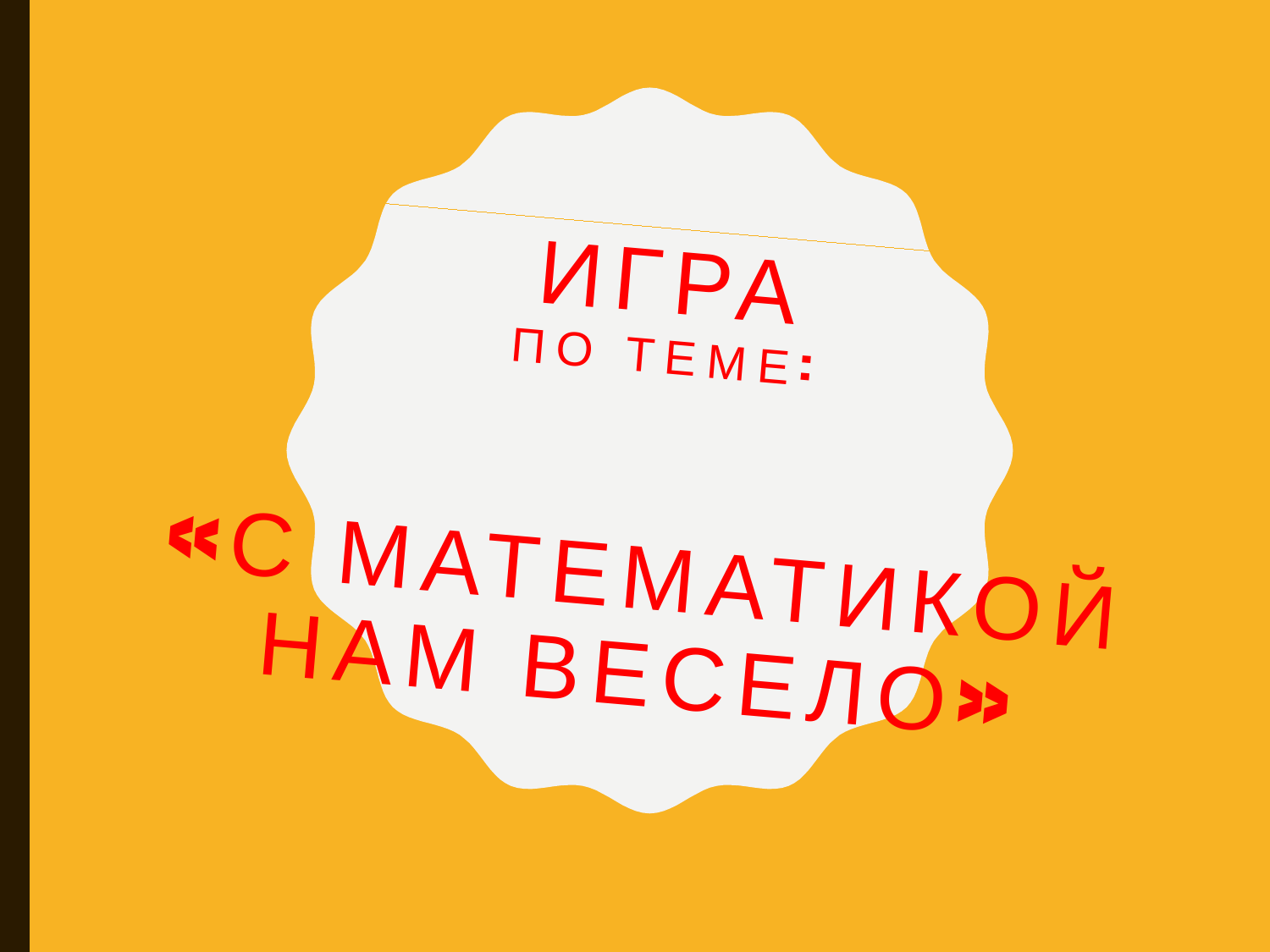

# игра по теме: «С математикой нам весело»